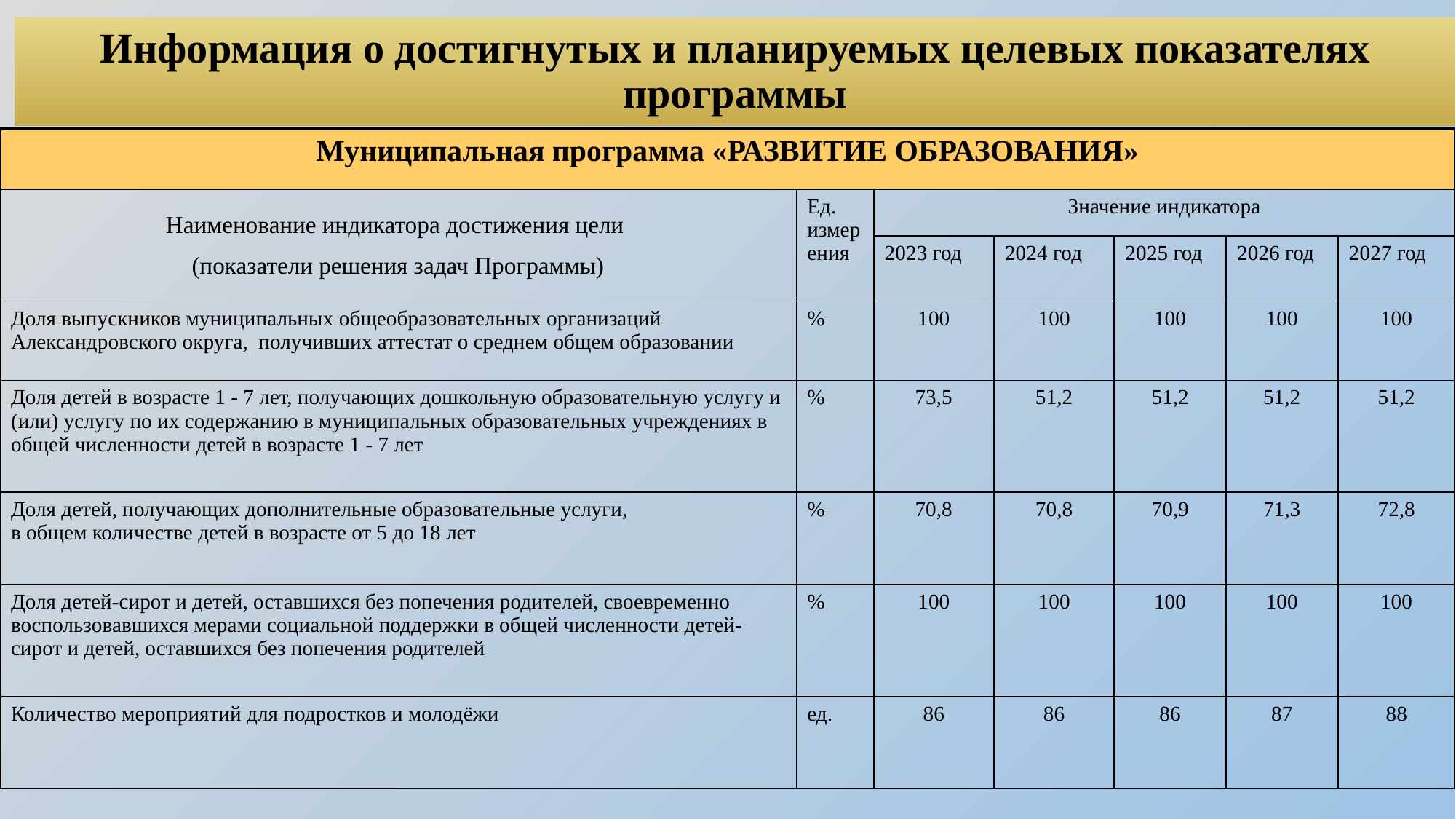

Информация о достигнутых и планируемых целевых показателях программы
| Муниципальная программа «РАЗВИТИЕ ОБРАЗОВАНИЯ» |  |  |  |  |  |  |
| --- | --- | --- | --- | --- | --- | --- |
| Наименование индикатора достижения цели (показатели решения задач Программы) | Ед. измерения | Значение индикатора |  |  |  |  |
|  |  | 2023 год | 2024 год | 2025 год | 2026 год | 2027 год |
| Доля выпускников муниципальных общеобразовательных организаций Александровского округа, получивших аттестат о среднем общем образовании | % | 100 | 100 | 100 | 100 | 100 |
| Доля детей в возрасте 1 - 7 лет, получающих дошкольную образовательную услугу и (или) услугу по их содержанию в муниципальных образовательных учреждениях в общей численности детей в возрасте 1 - 7 лет | % | 73,5 | 51,2 | 51,2 | 51,2 | 51,2 |
| Доля детей, получающих дополнительные образовательные услуги, в общем количестве детей в возрасте от 5 до 18 лет | % | 70,8 | 70,8 | 70,9 | 71,3 | 72,8 |
| Доля детей-сирот и детей, оставшихся без попечения родителей, своевременно воспользовавшихся мерами социальной поддержки в общей численности детей- сирот и детей, оставшихся без попечения родителей | % | 100 | 100 | 100 | 100 | 100 |
| Количество мероприятий для подростков и молодёжи | ед. | 86 | 86 | 86 | 87 | 88 |